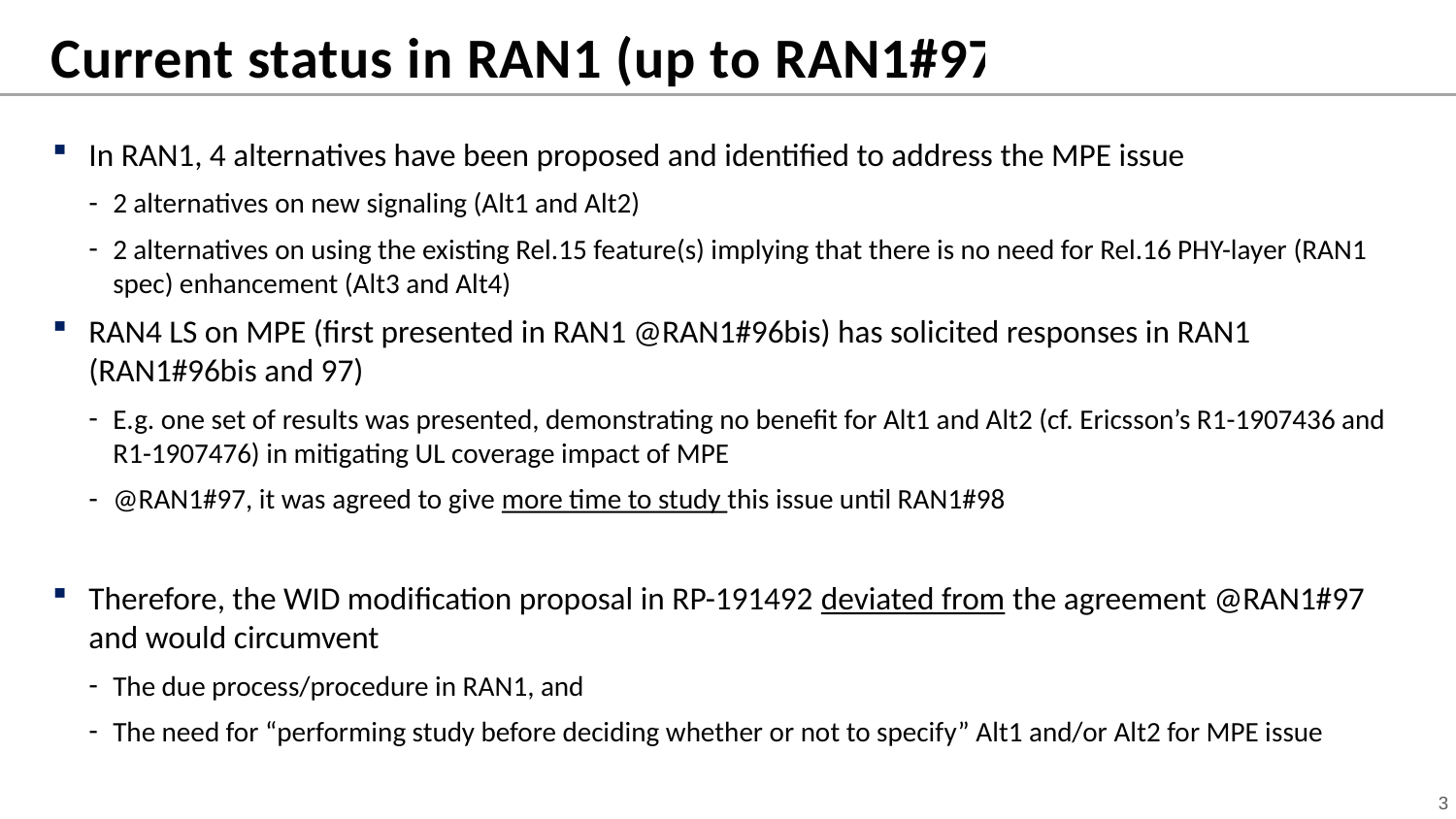

# Current status in RAN1 (up to RAN1#97)
In RAN1, 4 alternatives have been proposed and identified to address the MPE issue
2 alternatives on new signaling (Alt1 and Alt2)
2 alternatives on using the existing Rel.15 feature(s) implying that there is no need for Rel.16 PHY-layer (RAN1 spec) enhancement (Alt3 and Alt4)
RAN4 LS on MPE (first presented in RAN1 @RAN1#96bis) has solicited responses in RAN1 (RAN1#96bis and 97)
E.g. one set of results was presented, demonstrating no benefit for Alt1 and Alt2 (cf. Ericsson’s R1-1907436 and R1-1907476) in mitigating UL coverage impact of MPE
@RAN1#97, it was agreed to give more time to study this issue until RAN1#98

Therefore, the WID modification proposal in RP-191492 deviated from the agreement @RAN1#97 and would circumvent
The due process/procedure in RAN1, and
The need for “performing study before deciding whether or not to specify” Alt1 and/or Alt2 for MPE issue